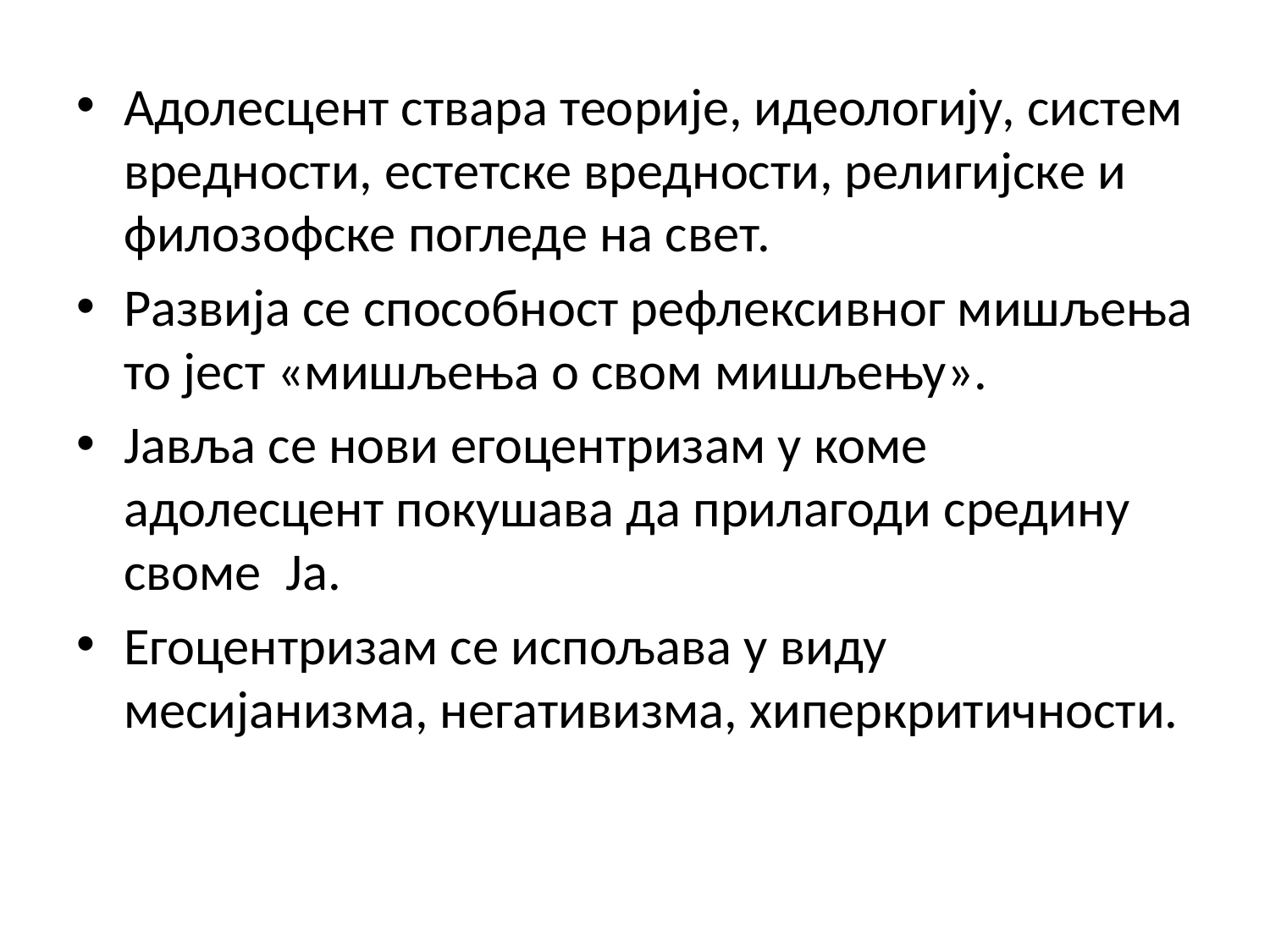

Адолесцент ствара теорије, идеологију, систем вредности, естетске вредности, религијске и филозофске погледе на свет.
Развија се способност рефлексивног мишљења то јест «мишљења о свом мишљењу».
Јавља се нови егоцентризам у коме адолесцент покушава да прилагоди средину своме  Ја.
Егоцентризам се испољава у виду месијанизма, негативизма, хиперкритичности.